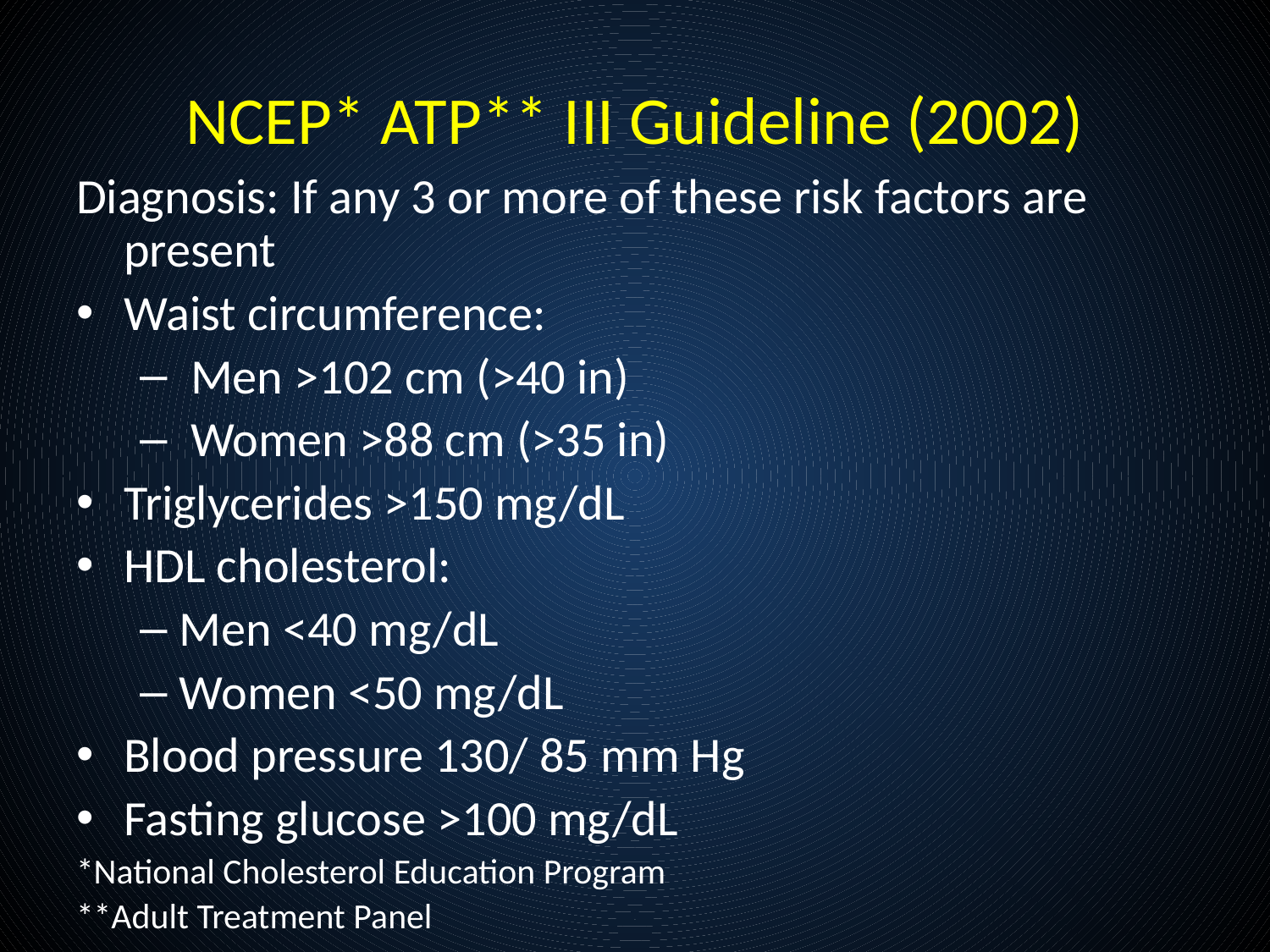

# NCEP* ATP** III Guideline (2002)
Diagnosis: If any 3 or more of these risk factors are present
Waist circumference:
 Men >102 cm (>40 in)
 Women >88 cm (>35 in)
Triglycerides >150 mg/dL
HDL cholesterol:
Men <40 mg/dL
Women <50 mg/dL
Blood pressure 130/ 85 mm Hg
Fasting glucose >100 mg/dL
*National Cholesterol Education Program
**Adult Treatment Panel